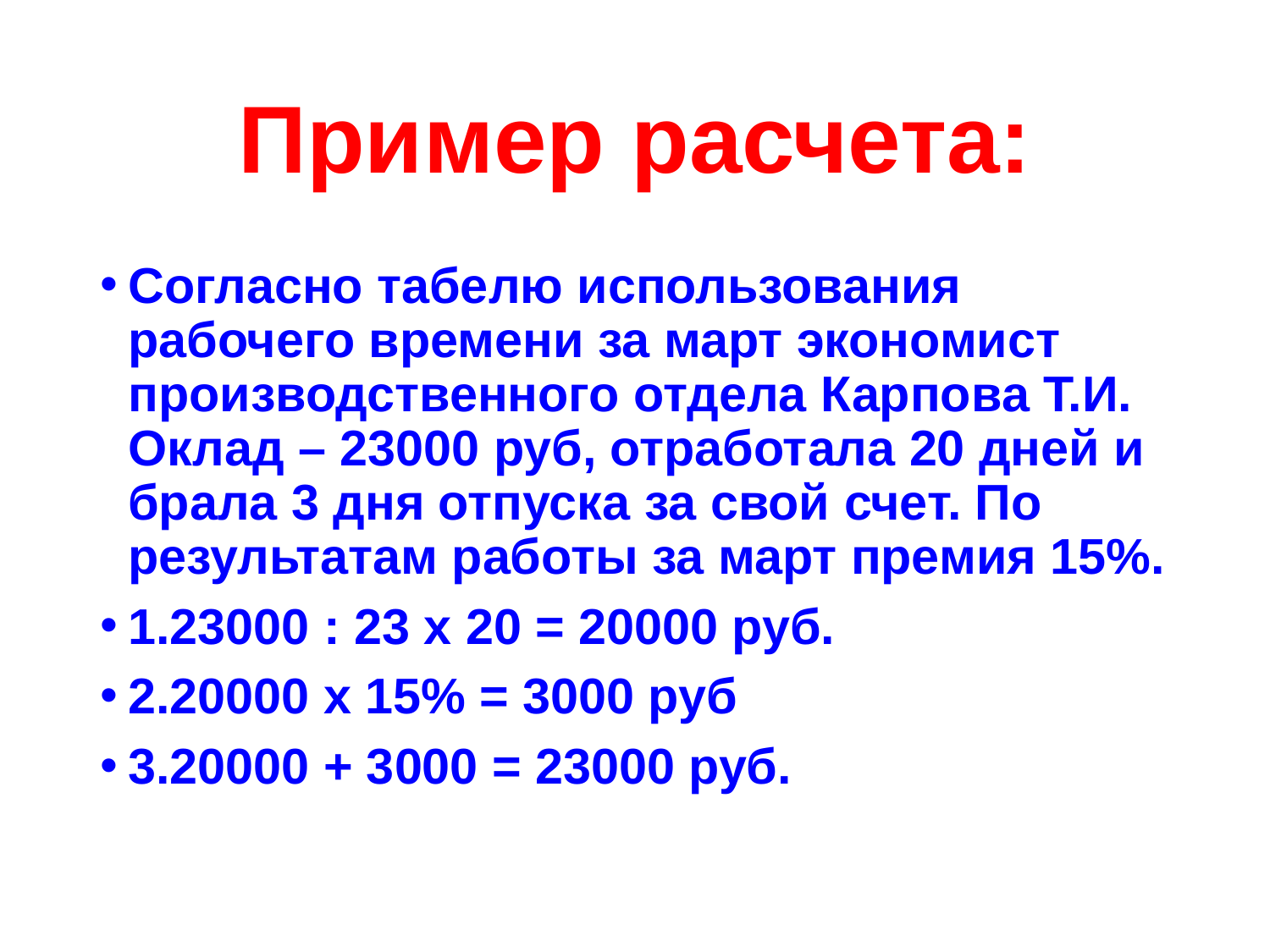

# Пример расчета:
Согласно табелю использования рабочего времени за март экономист производственного отдела Карпова Т.И. Оклад – 23000 руб, отработала 20 дней и брала 3 дня отпуска за свой счет. По результатам работы за март премия 15%.
1.23000 : 23 х 20 = 20000 руб.
2.20000 х 15% = 3000 руб
3.20000 + 3000 = 23000 руб.